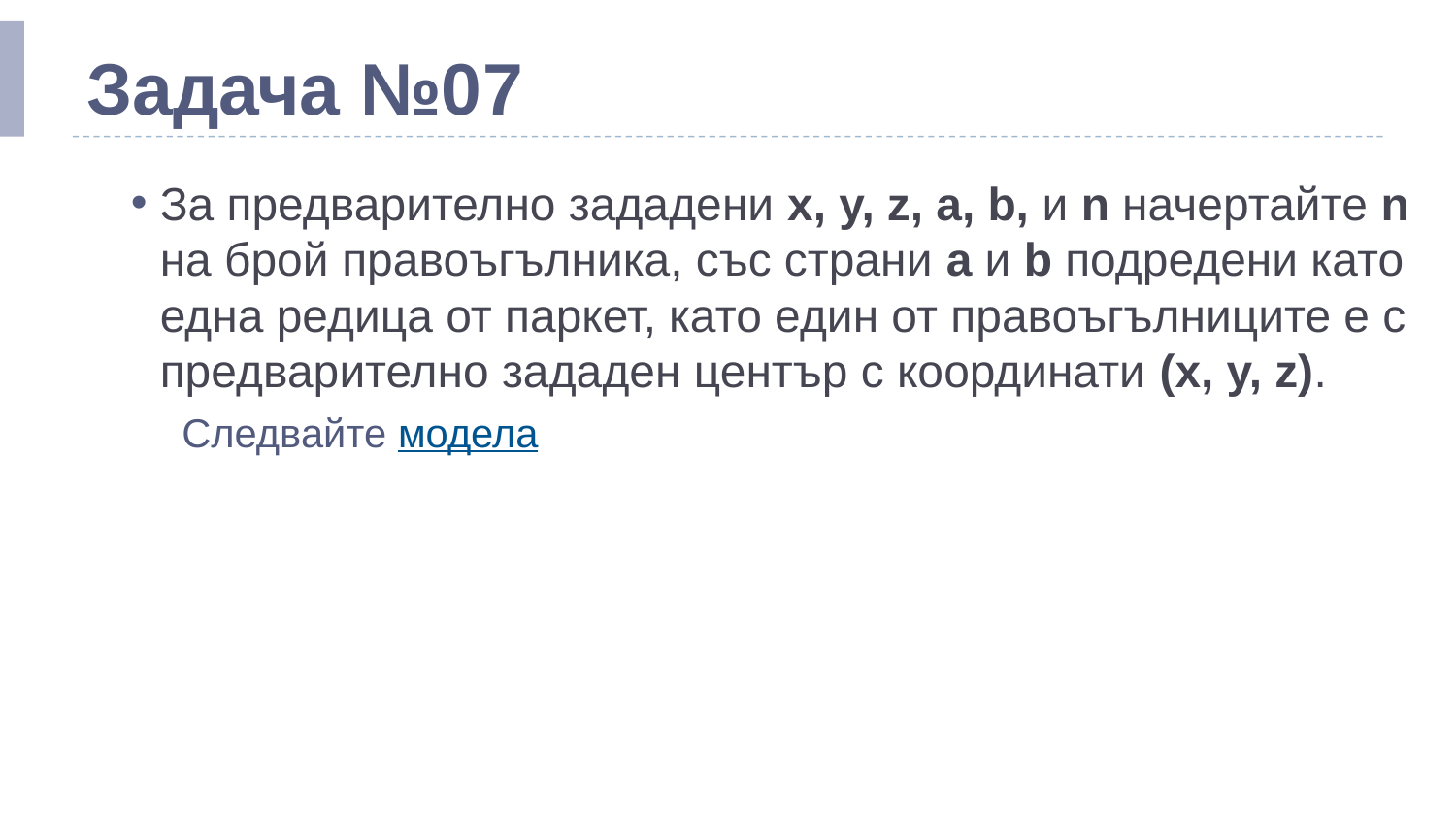

# Задача №07
За предварително зададени x, y, z, a, b, и n начертайте n на брой правоъгълника, със страни a и b подредени като една редица от паркет, като един от правоъгълниците е с предварително зададен център с координати (x, y, z).
Следвайте модела